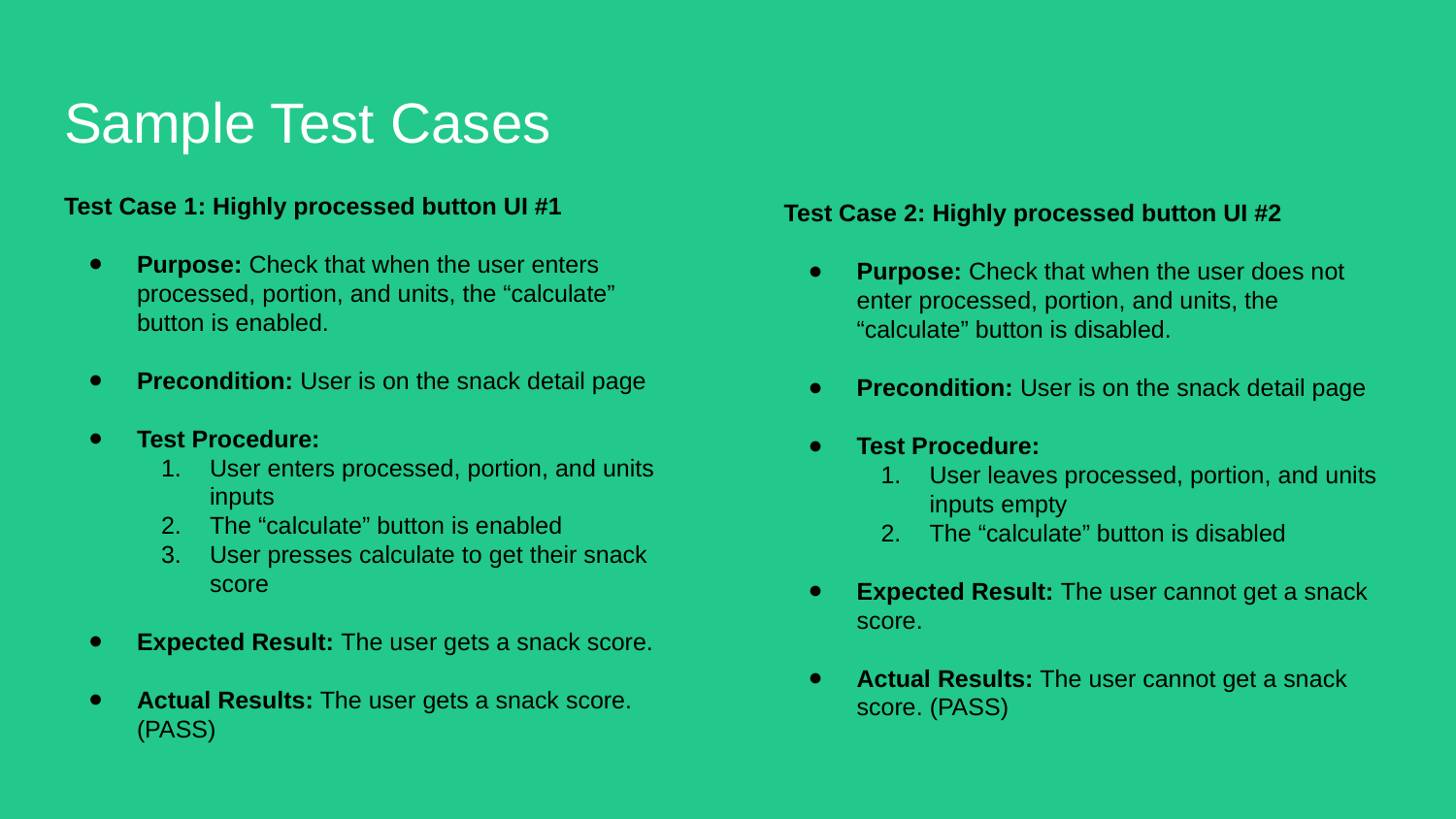

# Sample Test Cases
Test Case 1: Highly processed button UI #1

Purpose: Check that when the user enters processed, portion, and units, the “calculate” button is enabled.

Precondition: User is on the snack detail page

Test Procedure:
User enters processed, portion, and units inputs
The “calculate” button is enabled
User presses calculate to get their snack score

Expected Result: The user gets a snack score.

Actual Results: The user gets a snack score. (PASS)

Test Case 2: Highly processed button UI #2

Purpose: Check that when the user does not enter processed, portion, and units, the “calculate” button is disabled.

Precondition: User is on the snack detail page

Test Procedure:
User leaves processed, portion, and units inputs empty
The “calculate” button is disabled

Expected Result: The user cannot get a snack score.

Actual Results: The user cannot get a snack score. (PASS)